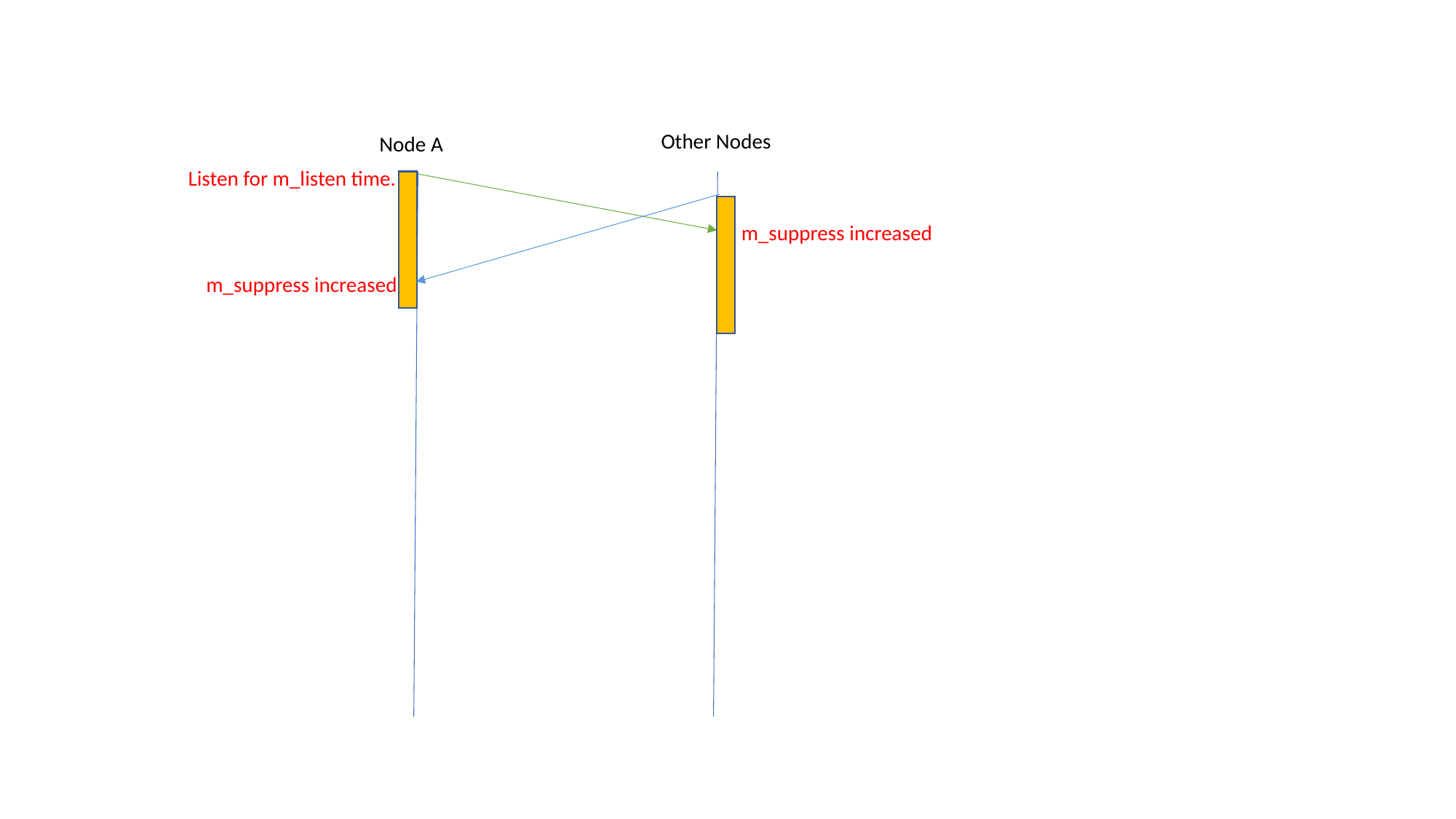

Other Nodes
Node A
Listen for m_listen time.

m_suppress increased
m_suppress increased